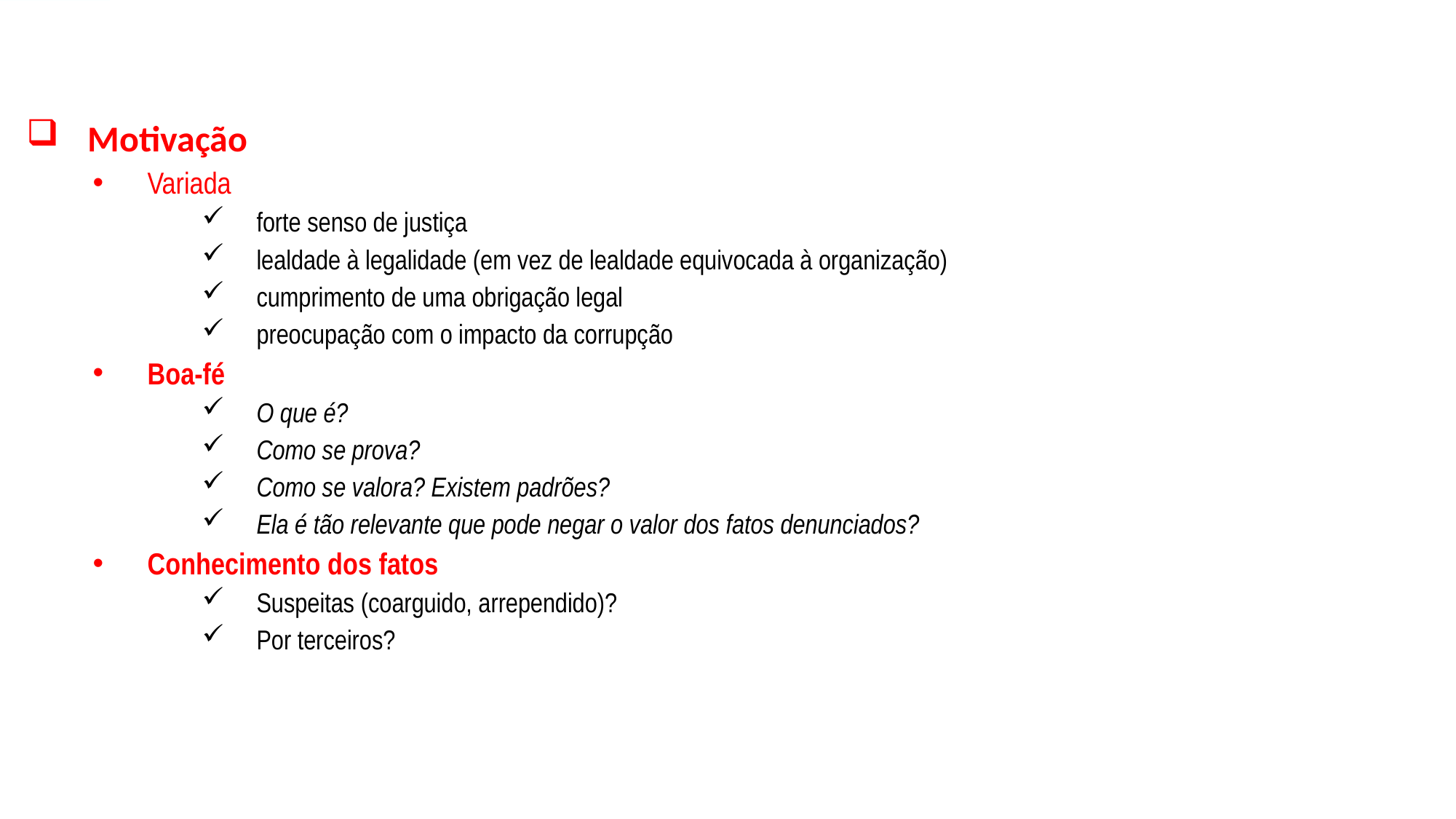

Motivação
Variada
forte senso de justiça
lealdade à legalidade (em vez de lealdade equivocada à organização)
cumprimento de uma obrigação legal
preocupação com o impacto da corrupção
Boa-fé
O que é?
Como se prova?
Como se valora? Existem padrões?
Ela é tão relevante que pode negar o valor dos fatos denunciados?
Conhecimento dos fatos
Suspeitas (coarguido, arrependido)?
Por terceiros?